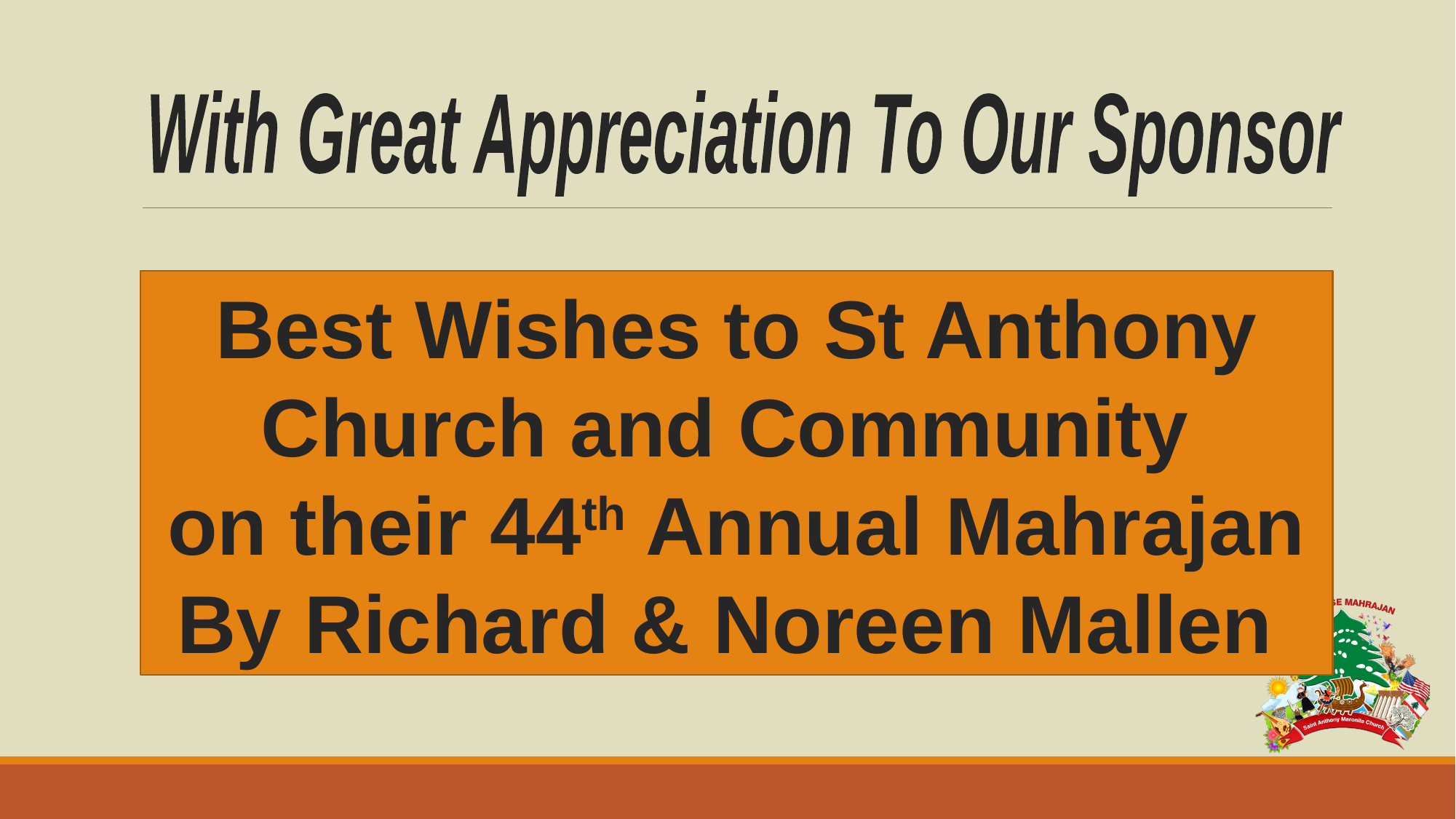

Best Wishes to St Anthony Church and Community
on their 44th Annual Mahrajan
By Richard & Noreen Mallen